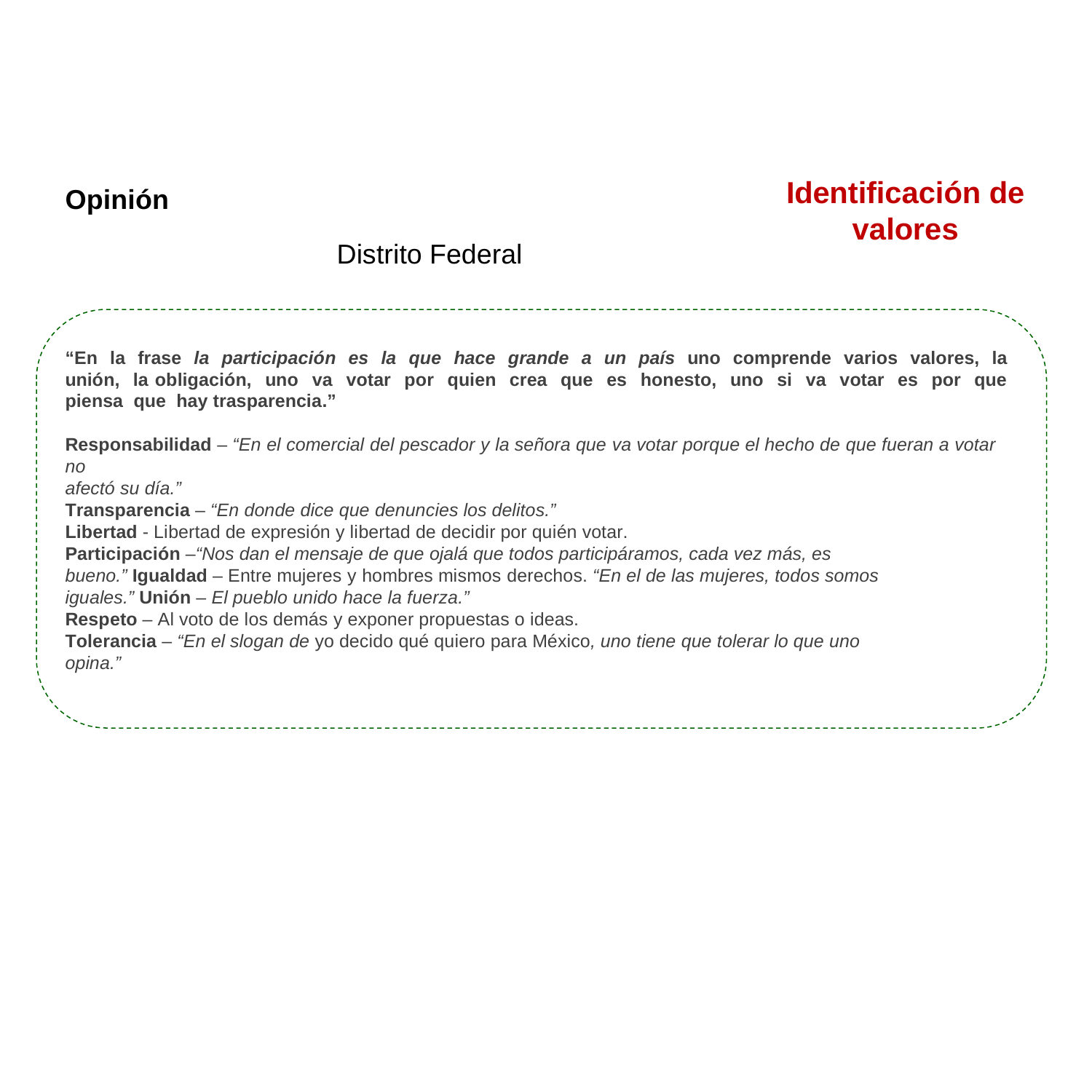

# Identificación de valores
Opinión

Distrito Federal

“En  la  frase  la  participación  es  la  que  hace  grande  a  un  país  uno  comprende  varios  valores,  la  unión,  la obligación,  uno  va  votar  por  quien  crea  que  es  honesto,  uno  si  va  votar  es  por  que  piensa  que  hay trasparencia.”

Responsabilidad – “En el comercial del pescador y la señora que va votar porque el hecho de que fueran a votar no
afectó su día.”
Transparencia – “En donde dice que denuncies los delitos.”
Libertad - Libertad de expresión y libertad de decidir por quién votar.
Participación –“Nos dan el mensaje de que ojalá que todos participáramos, cada vez más, es bueno.” Igualdad – Entre mujeres y hombres mismos derechos. “En el de las mujeres, todos somos iguales.” Unión – El pueblo unido hace la fuerza.”
Respeto – Al voto de los demás y exponer propuestas o ideas.
Tolerancia – “En el slogan de yo decido qué quiero para México, uno tiene que tolerar lo que uno opina.”